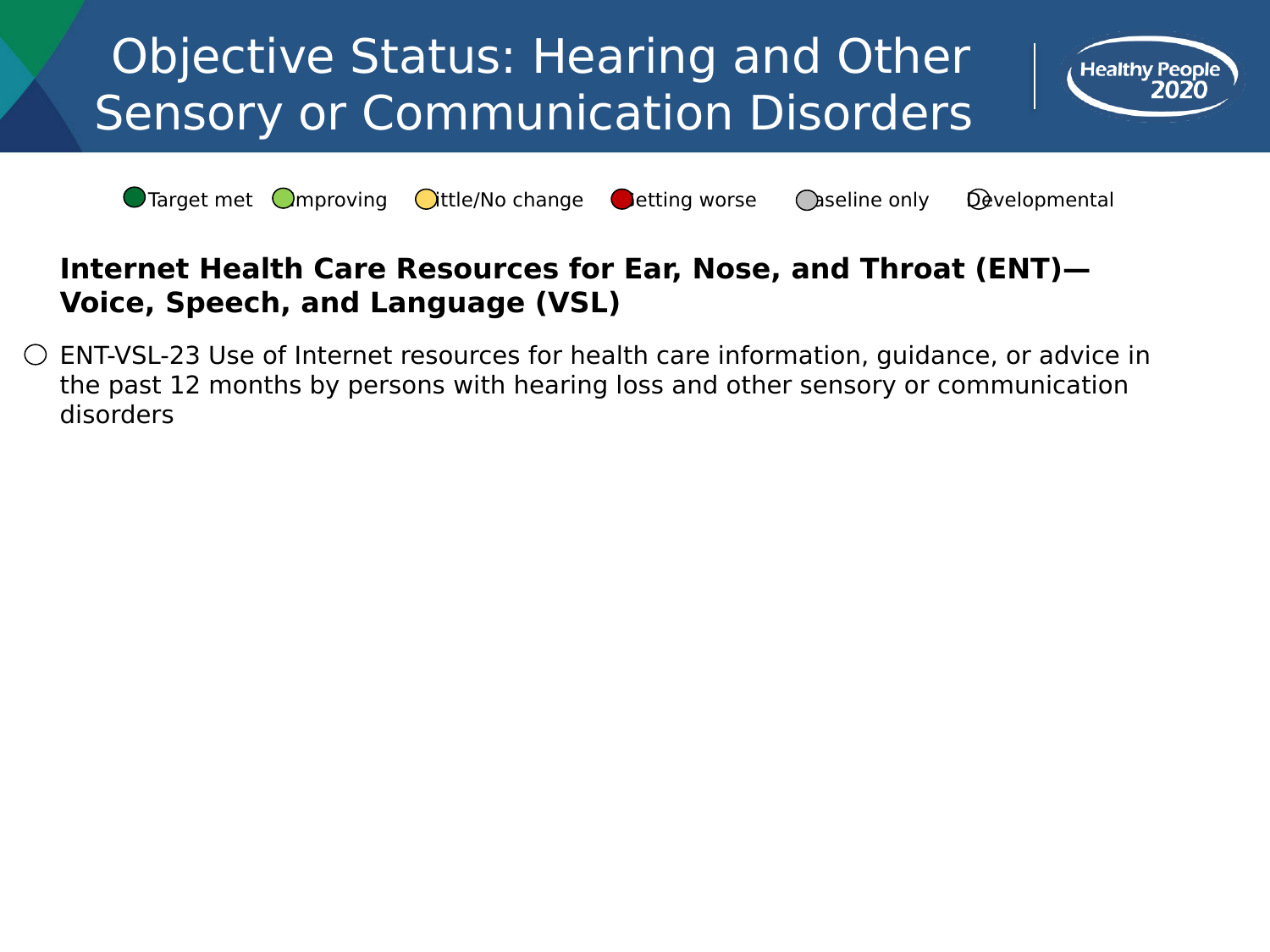

# Objective Status: Hearing and Other Sensory or Communication Disorders
    Target met      Improving      Little/No change      Getting worse       Baseline only      Developmental

Internet Health Care Resources for Ear, Nose, and Throat (ENT)—Voice, Speech, and Language (VSL)
ENT-VSL-23 Use of Internet resources for health care information, guidance, or advice in the past 12 months by persons with hearing loss and other sensory or communication disorders